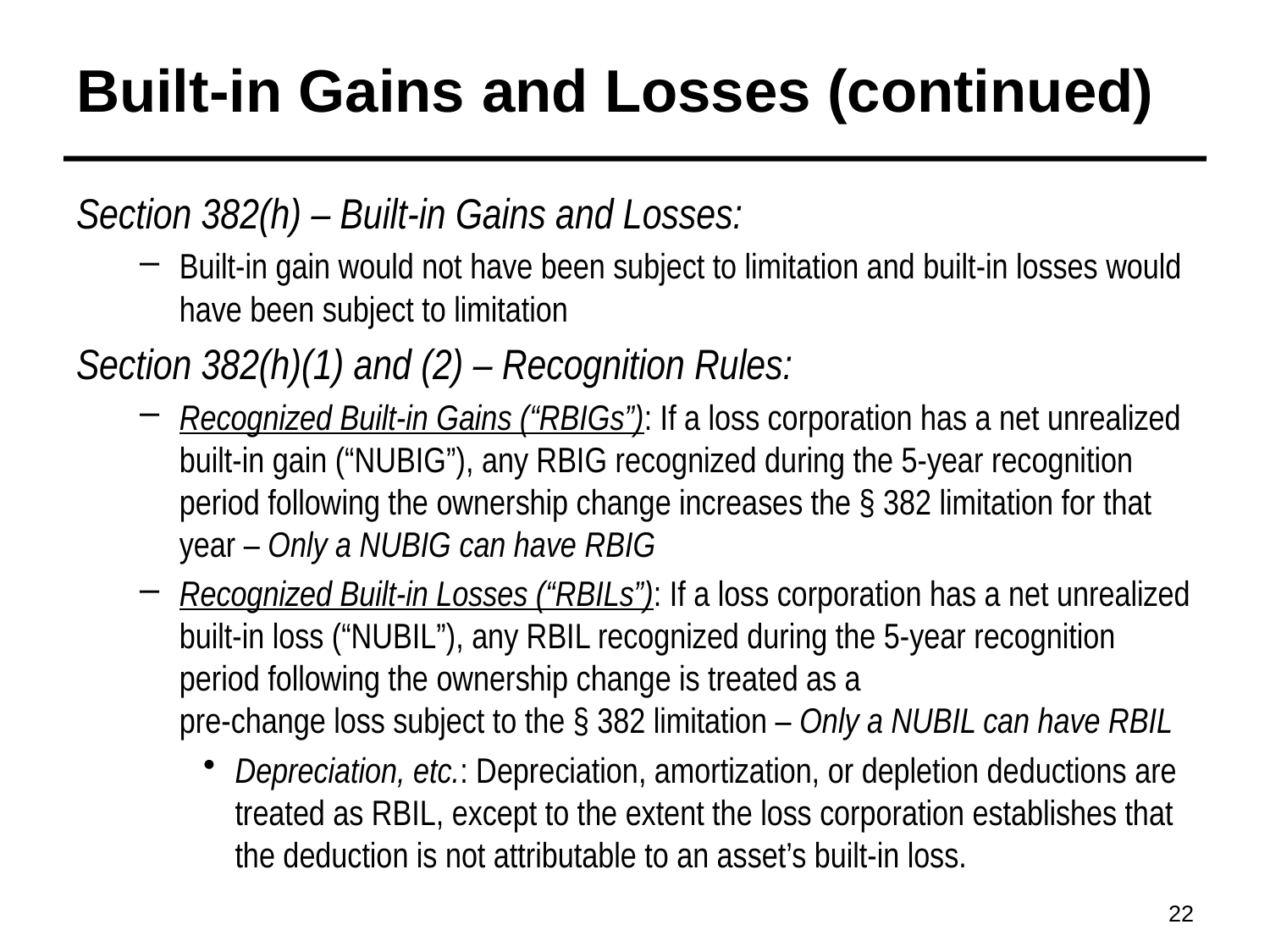

Built-in Gains and Losses (continued)
Section 382(h) – Built-in Gains and Losses:
Built-in gain would not have been subject to limitation and built-in losses would have been subject to limitation
Section 382(h)(1) and (2) – Recognition Rules:
Recognized Built-in Gains (“RBIGs”): If a loss corporation has a net unrealized built-in gain (“NUBIG”), any RBIG recognized during the 5-year recognition period following the ownership change increases the § 382 limitation for that year – Only a NUBIG can have RBIG
Recognized Built-in Losses (“RBILs”): If a loss corporation has a net unrealized built-in loss (“NUBIL”), any RBIL recognized during the 5-year recognition period following the ownership change is treated as a
pre-change loss subject to the § 382 limitation – Only a NUBIL can have RBIL
Depreciation, etc.: Depreciation, amortization, or depletion deductions are treated as RBIL, except to the extent the loss corporation establishes that the deduction is not attributable to an asset’s built-in loss.

22